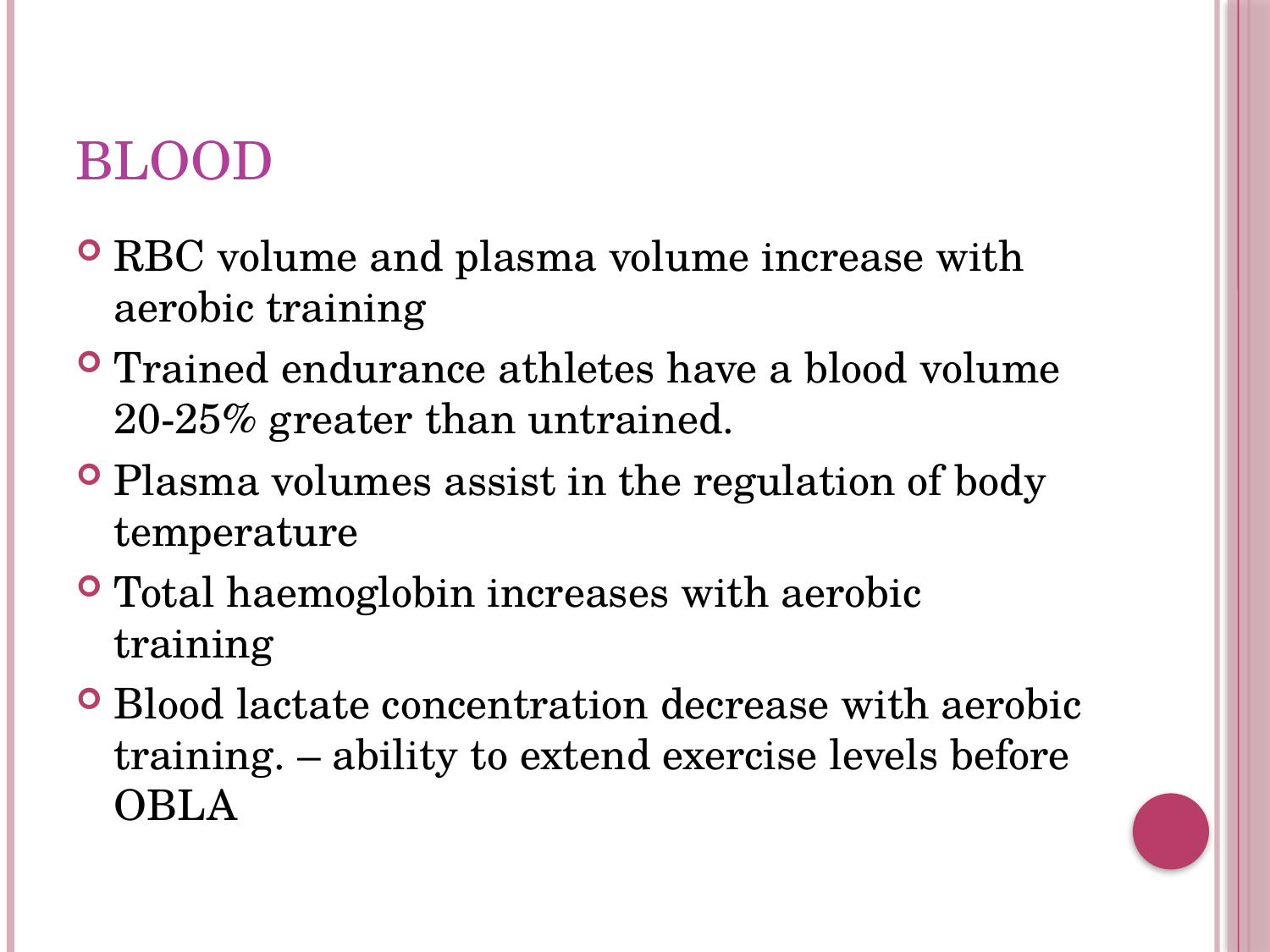

# Blood
RBC volume and plasma volume increase with aerobic training
Trained endurance athletes have a blood volume 20-25% greater than untrained.
Plasma volumes assist in the regulation of body temperature
Total haemoglobin increases with aerobic training
Blood lactate concentration decrease with aerobic training. – ability to extend exercise levels before OBLA